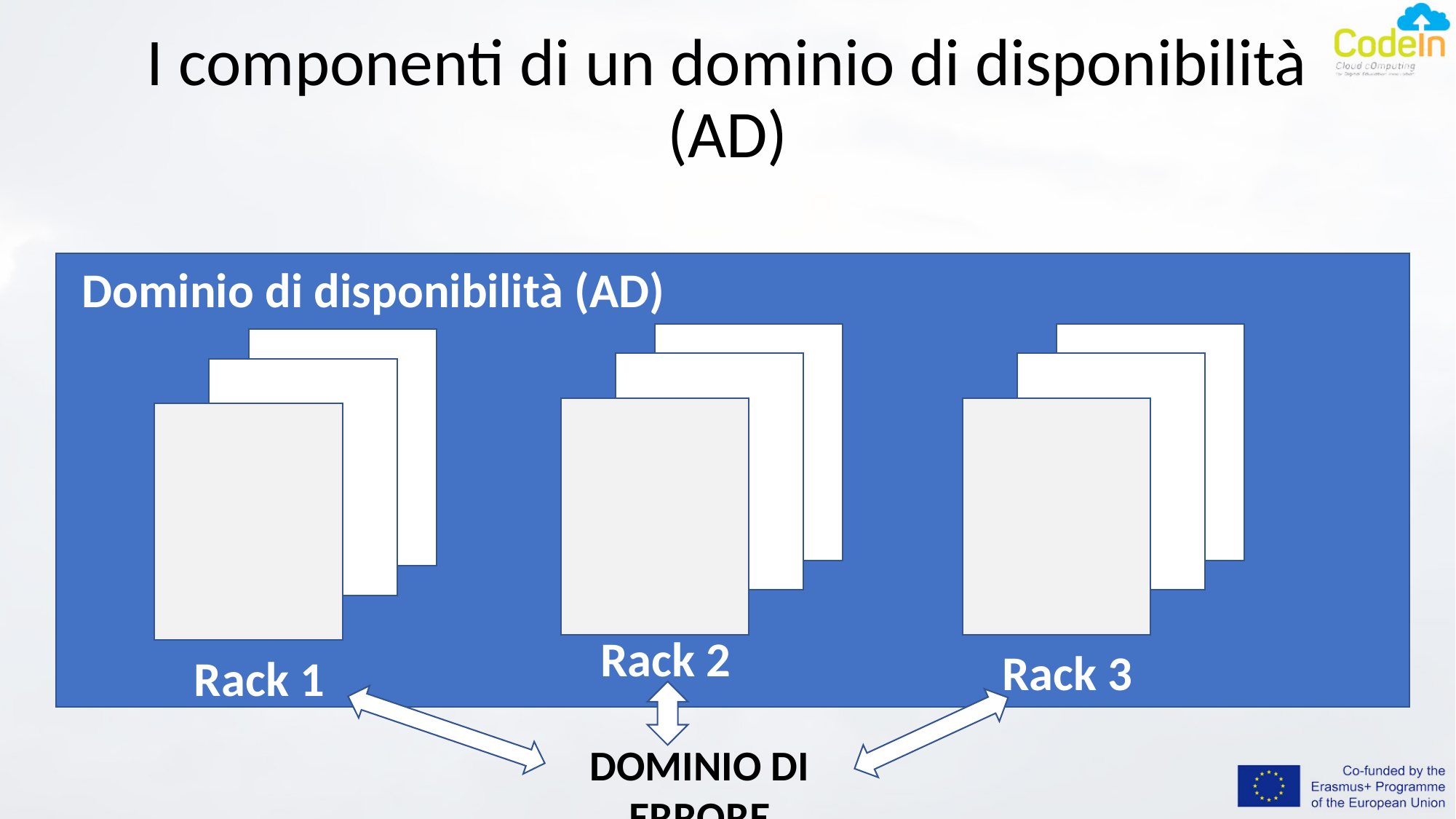

# I componenti di un dominio di disponibilità (AD)

Dominio di disponibilità (AD)

Rack 2

Rack 3

Rack 1

DOMINIO DI ERRORE